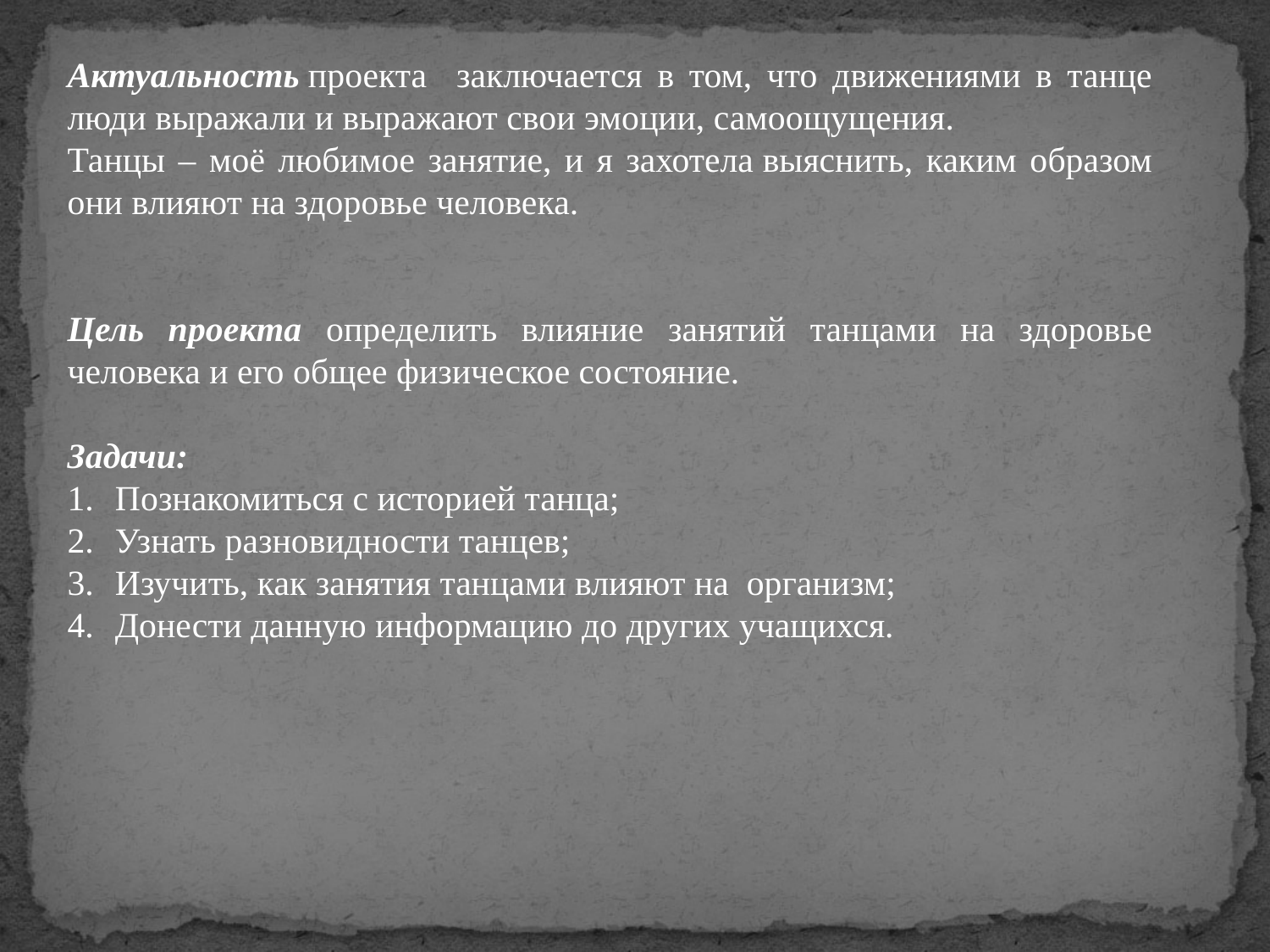

Актуальность проекта  заключается в том, что движениями в танце люди выражали и выражают свои эмоции, самоощущения.
Танцы – моё любимое занятие, и я захотела выяснить, каким образом они влияют на здоровье человека.

Цель проекта определить влияние занятий танцами на здоровье человека и его общее физическое состояние.

Задачи:
Познакомиться с историей танца;
Узнать разновидности танцев;
Изучить, как занятия танцами влияют на  организм;
Донести данную информацию до других учащихся.